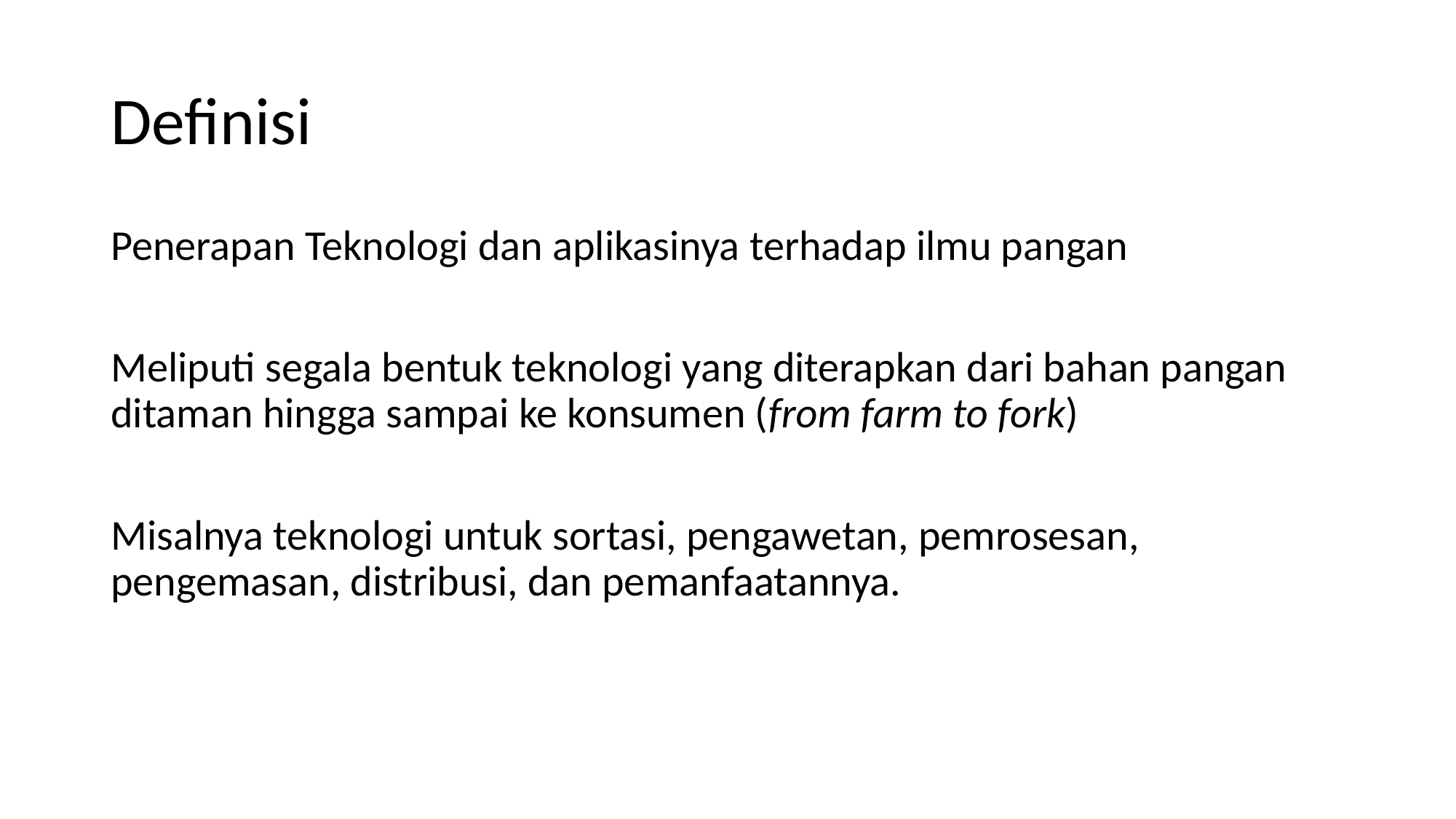

# Definisi
Penerapan Teknologi dan aplikasinya terhadap ilmu pangan

Meliputi segala bentuk teknologi yang diterapkan dari bahan pangan ditaman hingga sampai ke konsumen (from farm to fork)

Misalnya teknologi untuk sortasi, pengawetan, pemrosesan, pengemasan, distribusi, dan pemanfaatannya.